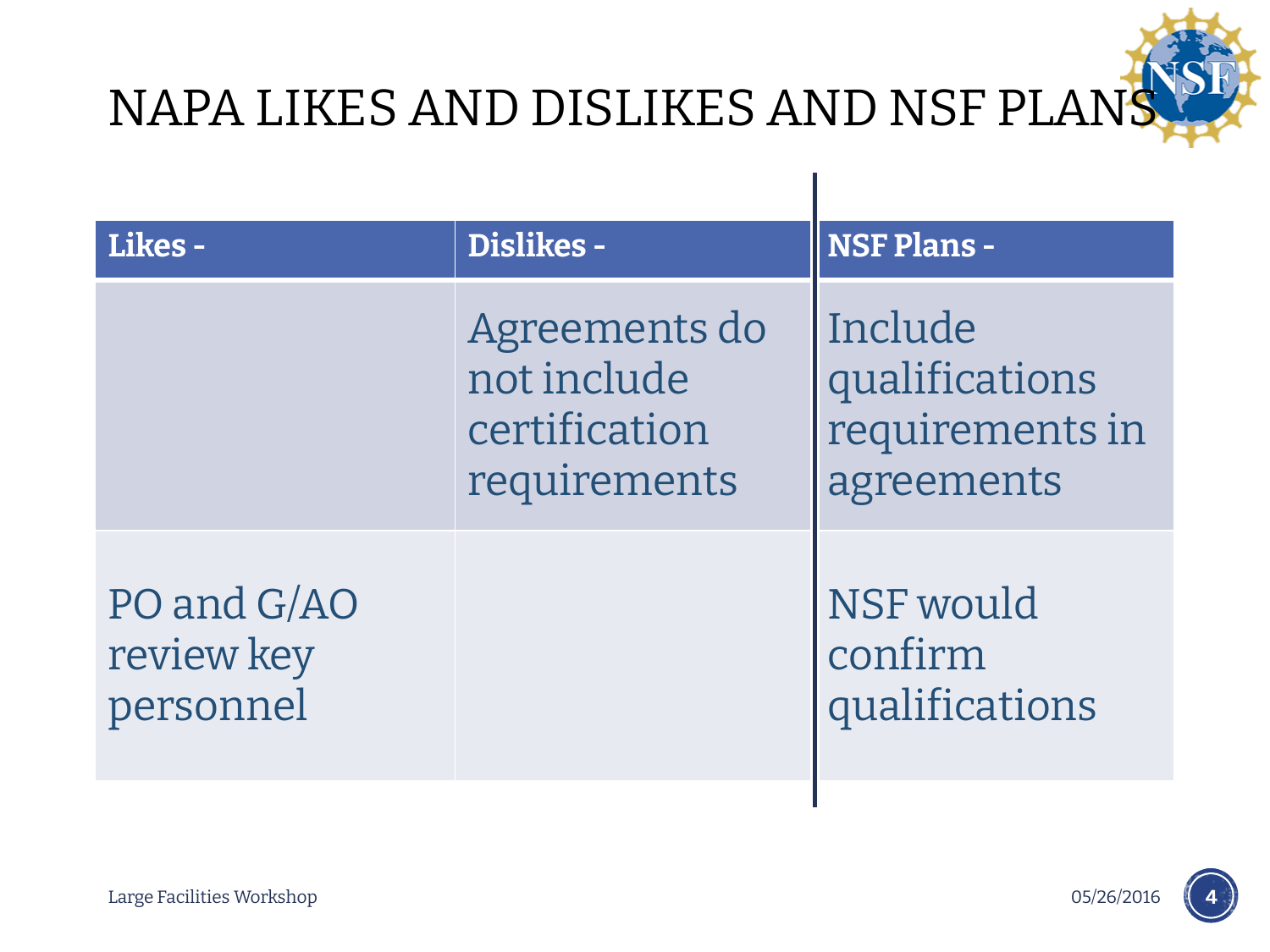

# NAPA Likes and Dislikes and NSF PLANS
| Likes - | Dislikes - | NSF Plans - |
| --- | --- | --- |
|  | Agreements do not include certification requirements | Include qualifications requirements in agreements |
| PO and G/AO review key personnel |  | NSF would confirm qualifications |
Large Facilities Workshop
05/26/2016
4